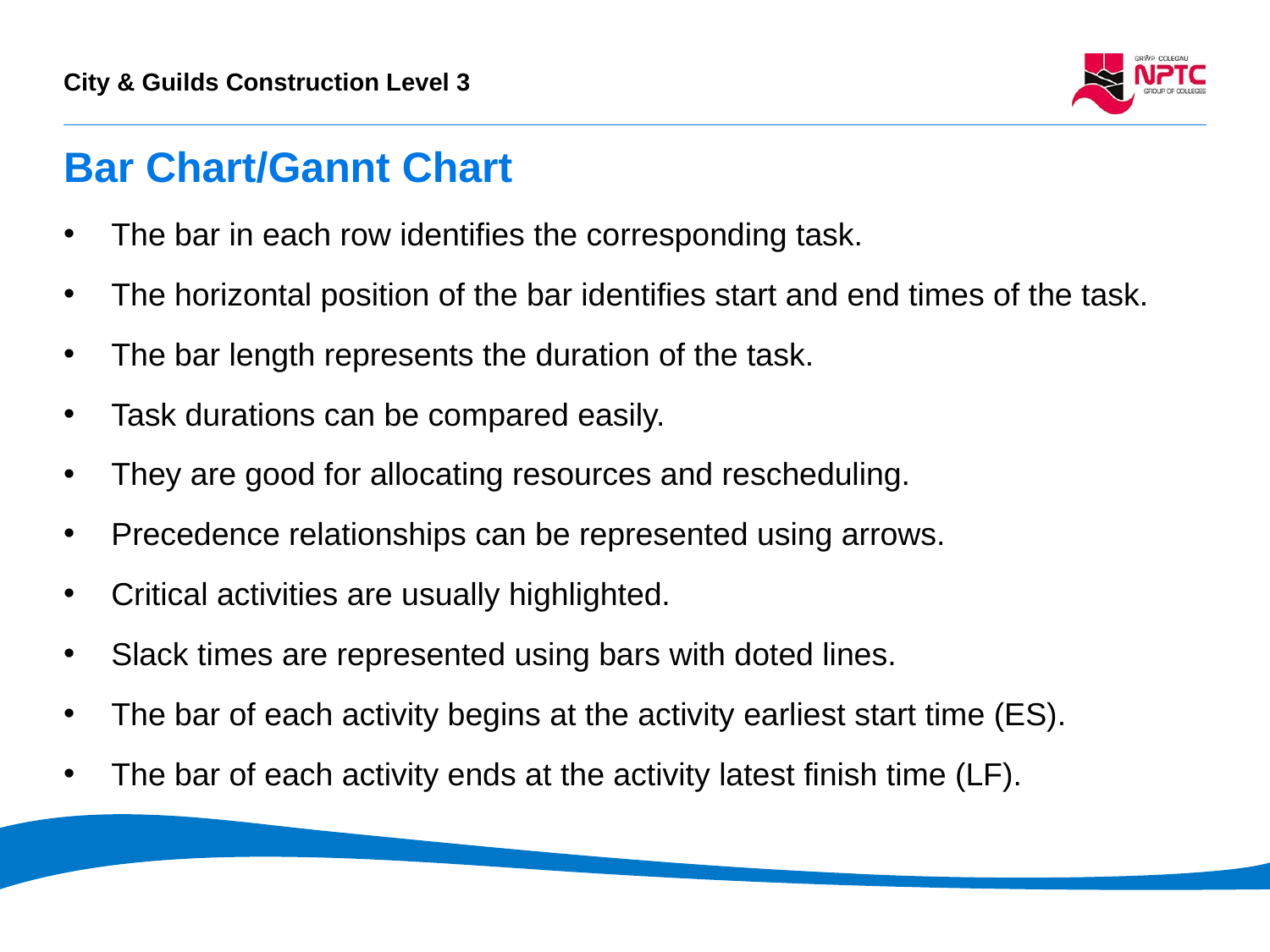

# Bar Chart/Gannt Chart
The bar in each row identifies the corresponding task.
The horizontal position of the bar identifies start and end times of the task.
The bar length represents the duration of the task.
Task durations can be compared easily.
They are good for allocating resources and rescheduling.
Precedence relationships can be represented using arrows.
Critical activities are usually highlighted.
Slack times are represented using bars with doted lines.
The bar of each activity begins at the activity earliest start time (ES).
The bar of each activity ends at the activity latest finish time (LF).